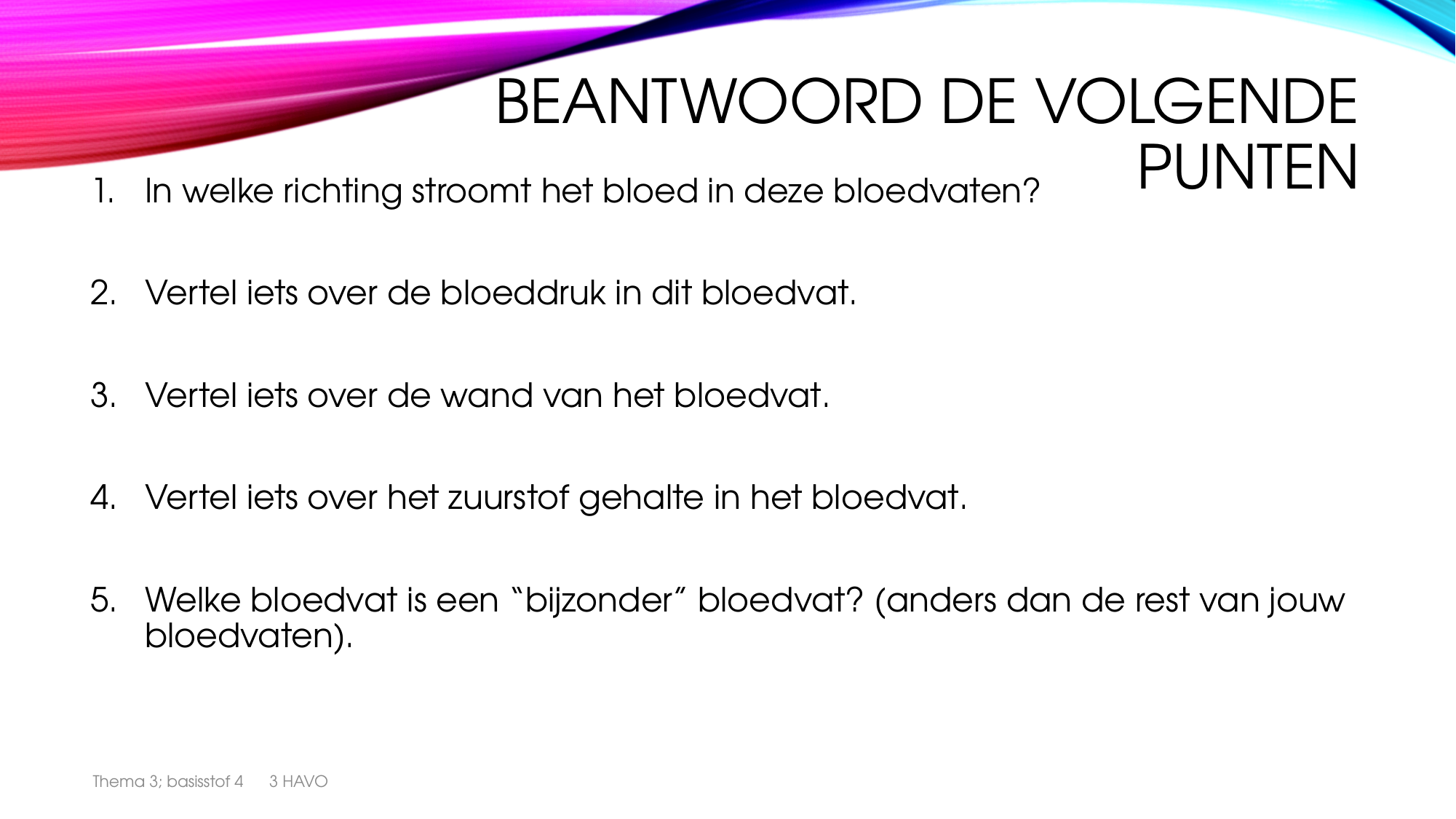

# Beantwoord de volgende punten
In welke richting stroomt het bloed in deze bloedvaten?

Vertel iets over de bloeddruk in dit bloedvat.

Vertel iets over de wand van het bloedvat.

Vertel iets over het zuurstof gehalte in het bloedvat.

Welke bloedvat is een “bijzonder” bloedvat? (anders dan de rest van jouw bloedvaten).

Thema 3; basisstof 4      3 HAVO